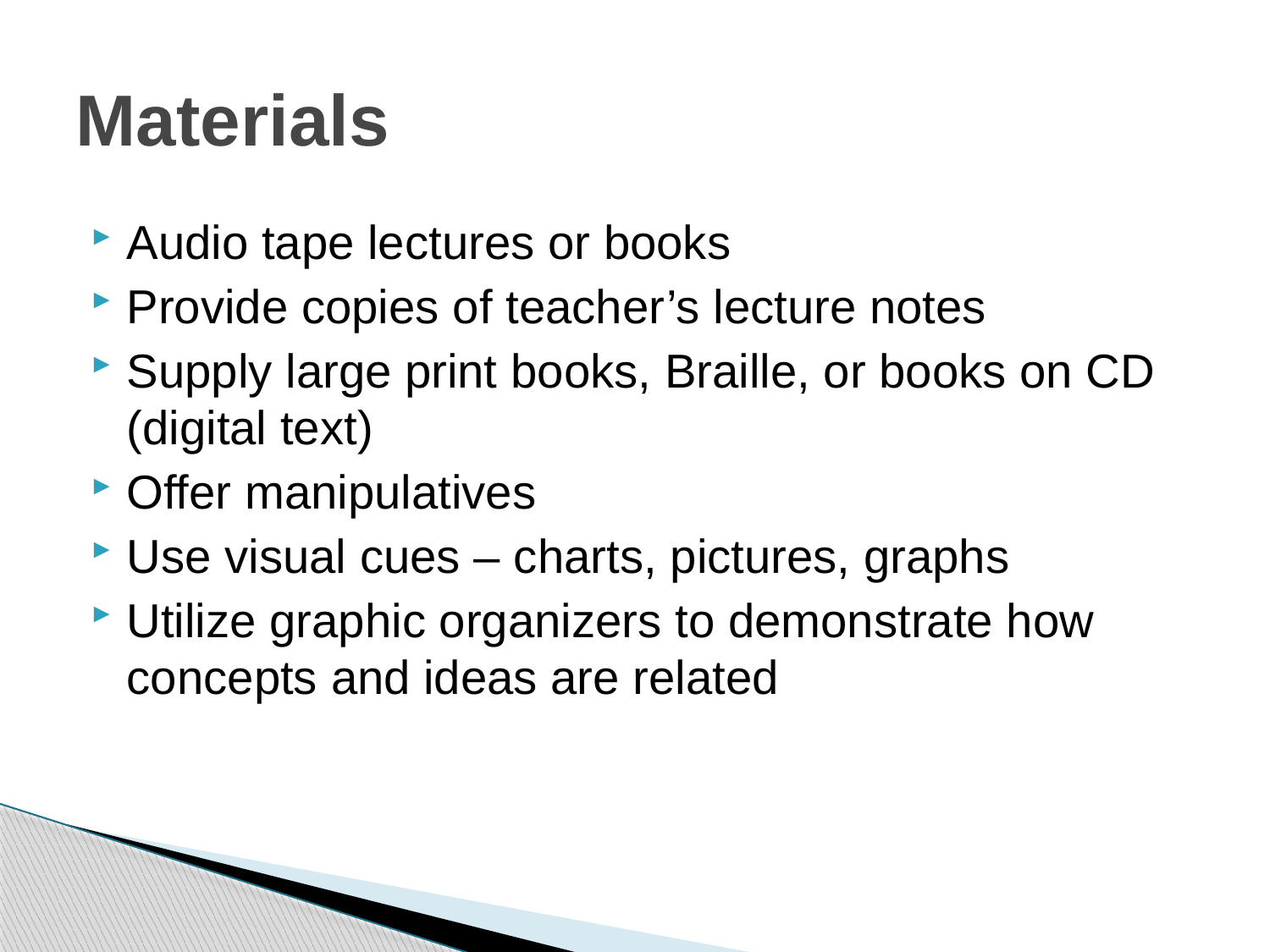

# Materials
Audio tape lectures or books
Provide copies of teacher’s lecture notes
Supply large print books, Braille, or books on CD (digital text)
Offer manipulatives
Use visual cues – charts, pictures, graphs
Utilize graphic organizers to demonstrate how concepts and ideas are related